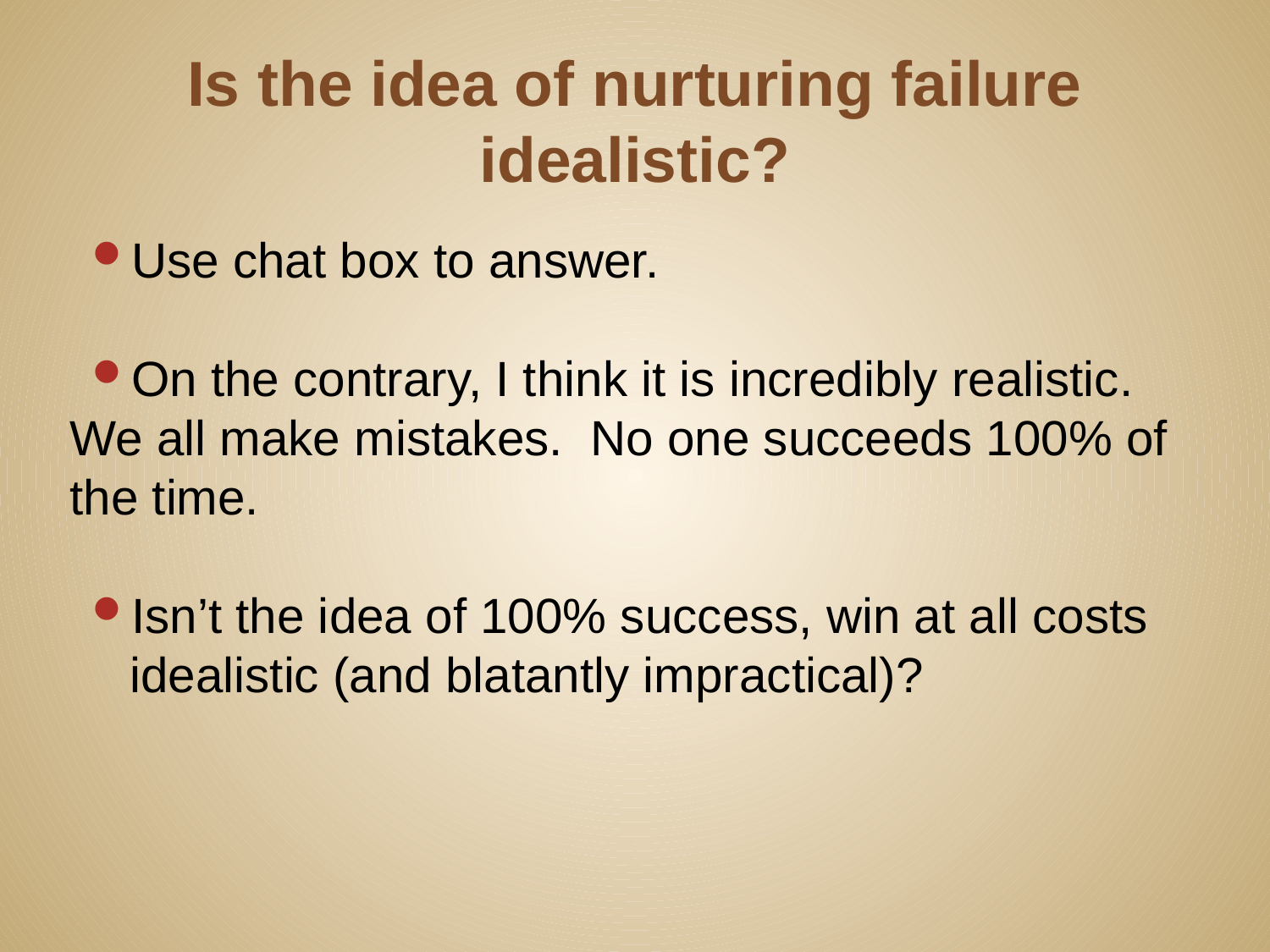

# Is the idea of nurturing failure idealistic?
Use chat box to answer.

On the contrary, I think it is incredibly realistic.
We all make mistakes.  No one succeeds 100% of the time.

Isn’t the idea of 100% success, win at all costs idealistic (and blatantly impractical)?